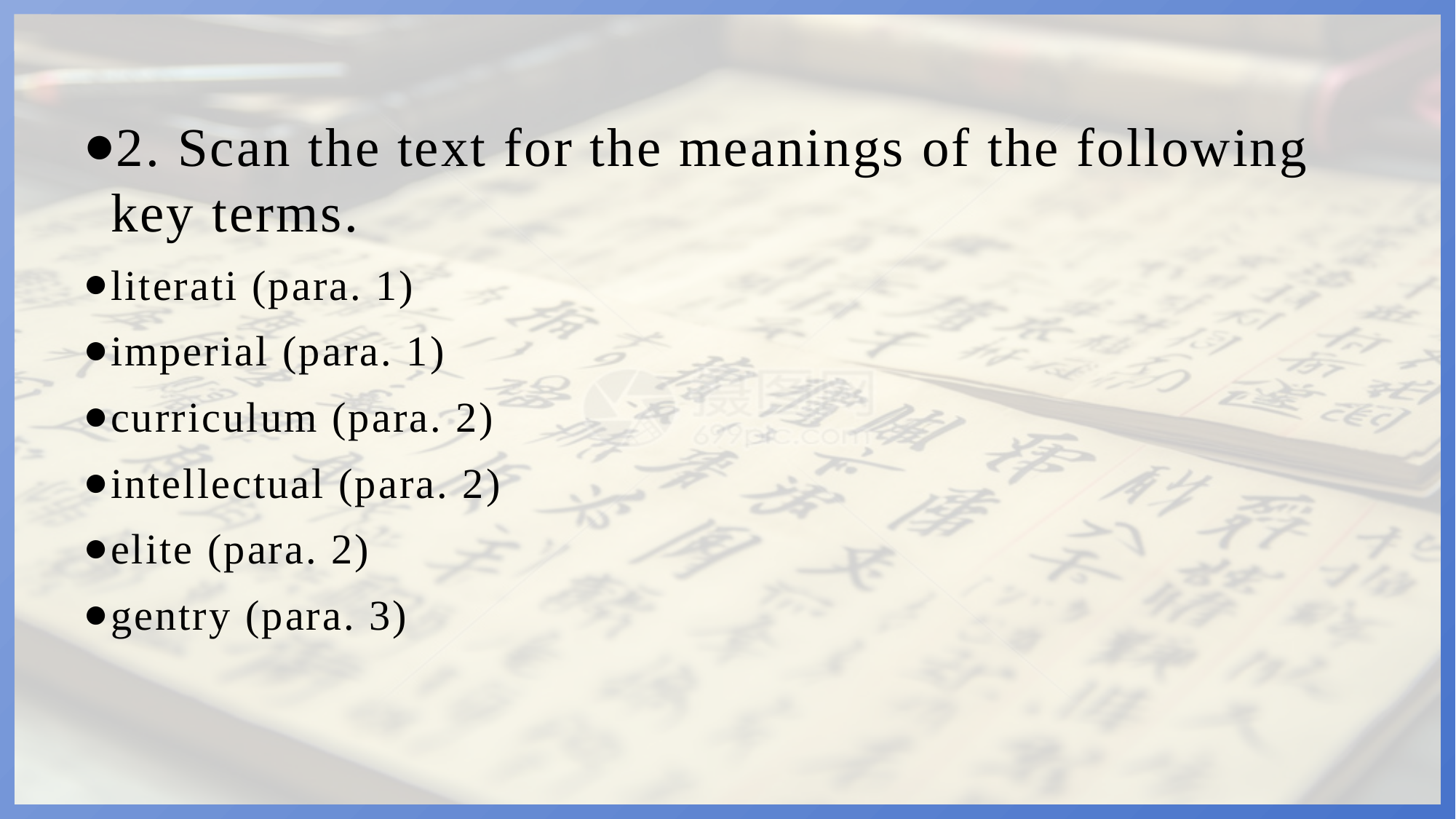

2. Scan the text for the meanings of the following key terms.
literati (para. 1)
imperial (para. 1)
curriculum (para. 2)
intellectual (para. 2)
elite (para. 2)
gentry (para. 3)